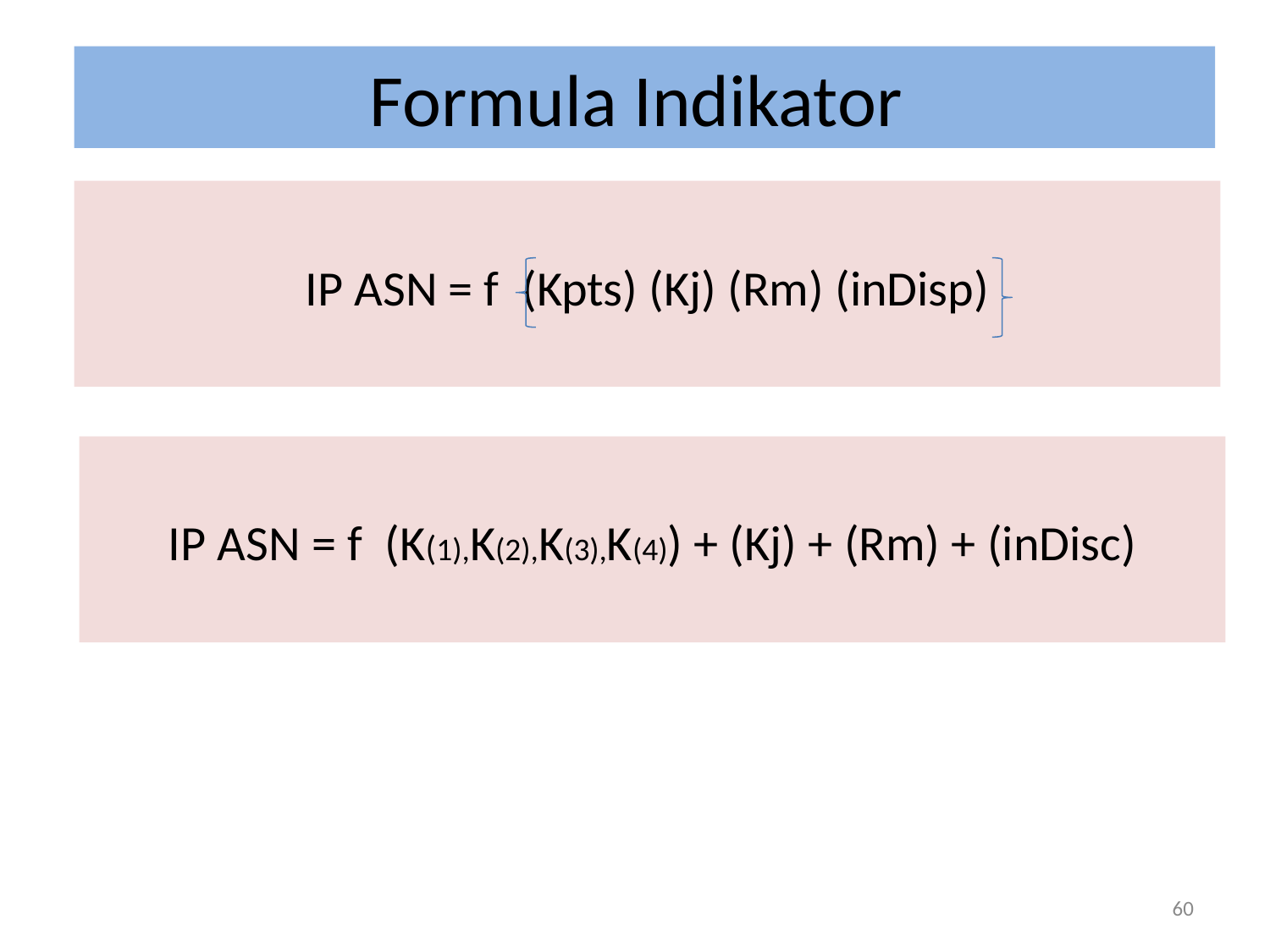

# Formula Indikator

IP ASN = f  (Kpts) (Kj) (Rm) (inDisp)

IP ASN = f  (K(1),K(2),K(3),K(4)) + (Kj) + (Rm) + (inDisc)
60